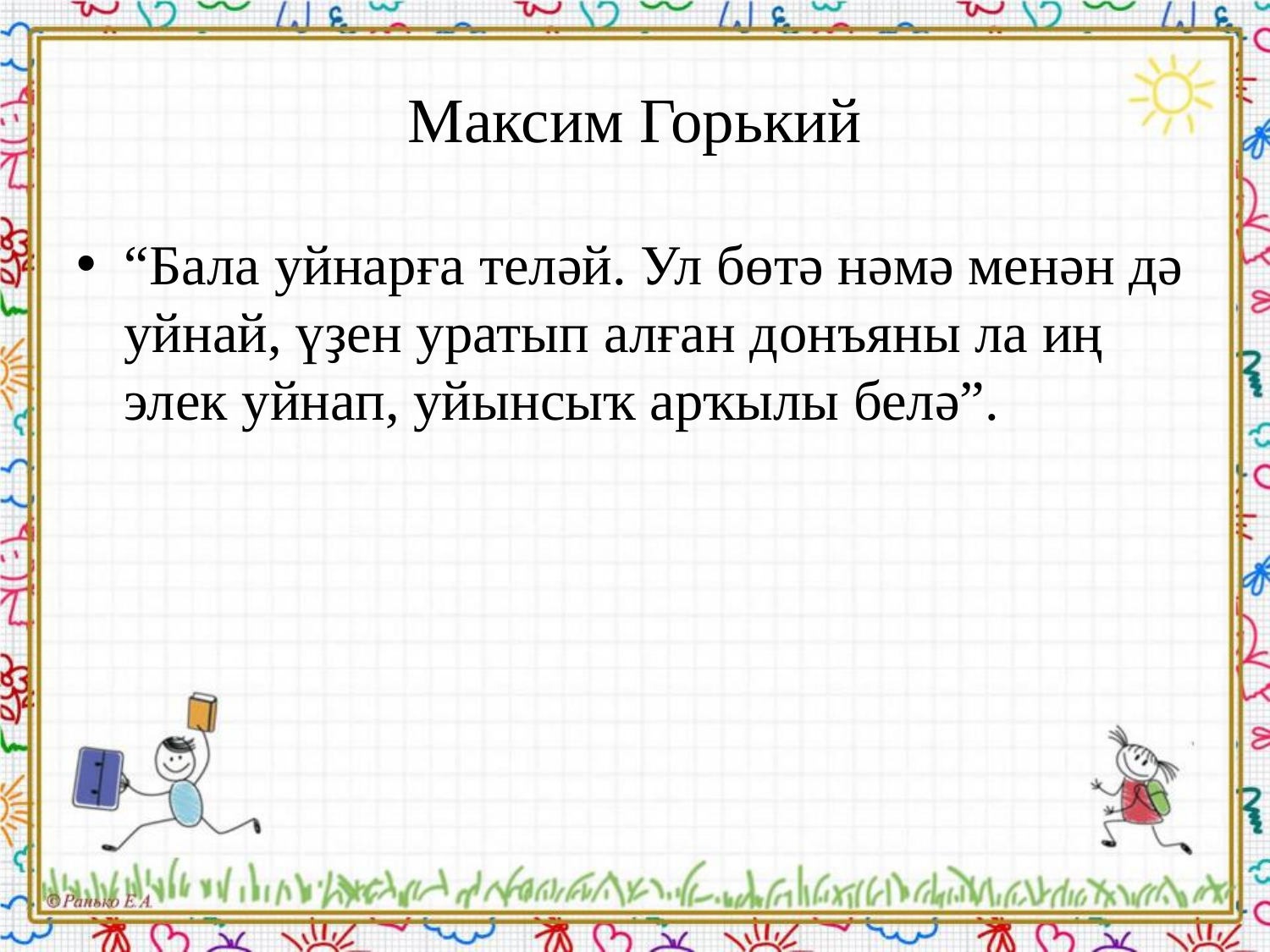

# Максим Горький
“Бала уйнарға теләй. Ул бөтә нәмә менән дә уйнай, үҙен уратып алған донъяны ла иң элек уйнап, уйынсыҡ арҡылы белә”.